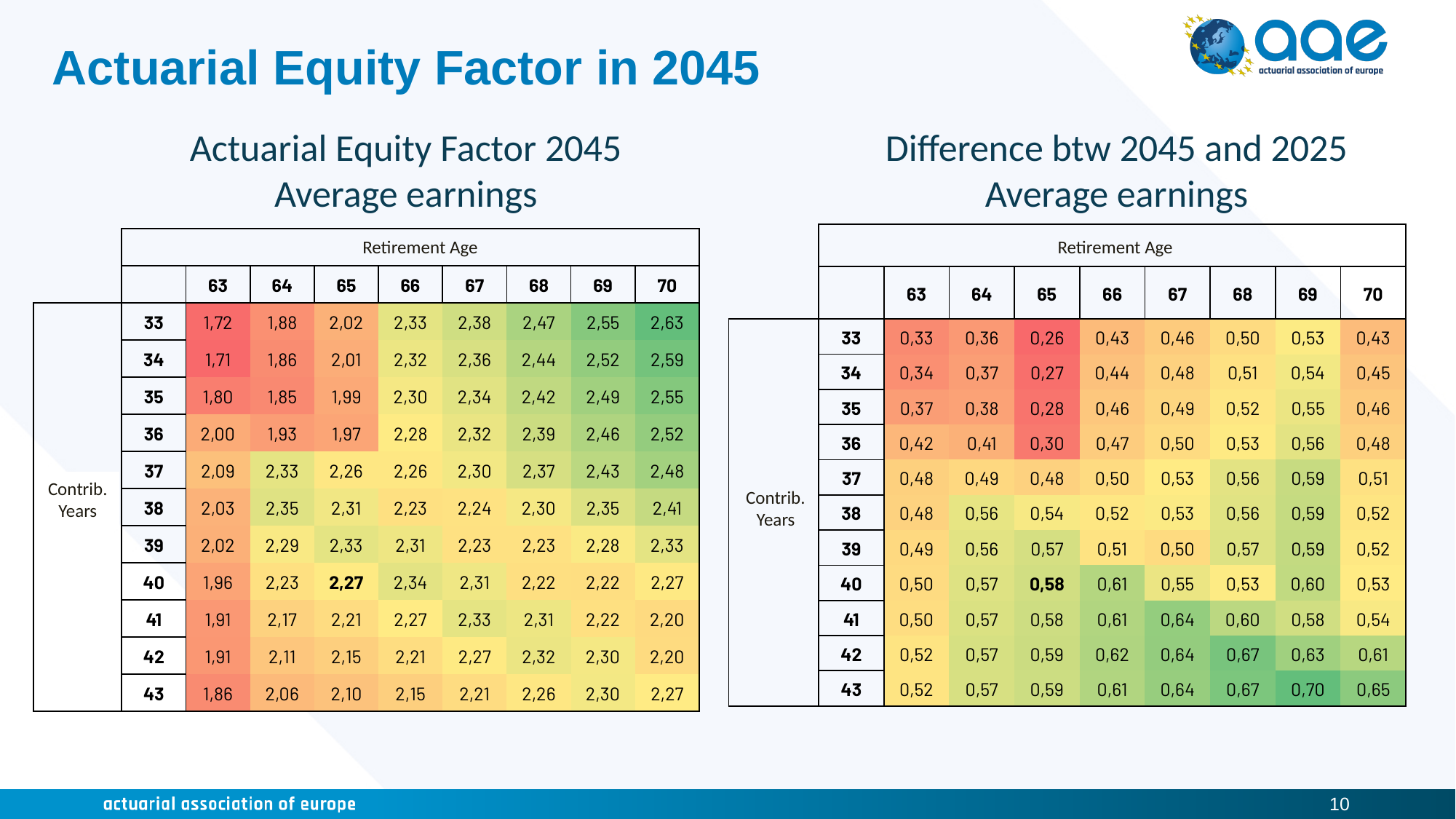

# Actuarial Equity Factor in 2045
Actuarial Equity Factor 2045
Average earnings
Difference btw 2045 and 2025
Average earnings
|  | Edad de jubilación |  |  |  |  |  |  |  |  |
| --- | --- | --- | --- | --- | --- | --- | --- | --- | --- |
|  |  | 63 | 64 | 65 | 66 | 67 | 68 | 69 | 70 |
| Años cotizados | 33 | 0,33 | 0,36 | 0,26 | 0,43 | 0,46 | 0,50 | 0,53 | 0,43 |
|  | 34 | 0,34 | 0,37 | 0,27 | 0,44 | 0,48 | 0,51 | 0,54 | 0,45 |
|  | 35 | 0,37 | 0,38 | 0,28 | 0,46 | 0,49 | 0,52 | 0,55 | 0,46 |
|  | 36 | 0,42 | 0,41 | 0,30 | 0,47 | 0,50 | 0,53 | 0,56 | 0,48 |
|  | 37 | 0,48 | 0,49 | 0,48 | 0,50 | 0,53 | 0,56 | 0,59 | 0,51 |
|  | 38 | 0,48 | 0,56 | 0,54 | 0,52 | 0,53 | 0,56 | 0,59 | 0,52 |
|  | 39 | 0,49 | 0,56 | 0,57 | 0,51 | 0,50 | 0,57 | 0,59 | 0,52 |
|  | 40 | 0,50 | 0,57 | 0,58 | 0,61 | 0,55 | 0,53 | 0,60 | 0,53 |
|  | 41 | 0,50 | 0,57 | 0,58 | 0,61 | 0,64 | 0,60 | 0,58 | 0,54 |
|  | 42 | 0,52 | 0,57 | 0,59 | 0,62 | 0,64 | 0,67 | 0,63 | 0,61 |
|  | 43 | 0,52 | 0,57 | 0,59 | 0,61 | 0,64 | 0,67 | 0,70 | 0,65 |
|  | Edad de jubilación |  |  |  |  |  |  |  |  |
| --- | --- | --- | --- | --- | --- | --- | --- | --- | --- |
|  |  | 63 | 64 | 65 | 66 | 67 | 68 | 69 | 70 |
| Años cotizados | 33 | 1,72 | 1,88 | 2,02 | 2,33 | 2,38 | 2,47 | 2,55 | 2,63 |
|  | 34 | 1,71 | 1,86 | 2,01 | 2,32 | 2,36 | 2,44 | 2,52 | 2,59 |
|  | 35 | 1,80 | 1,85 | 1,99 | 2,30 | 2,34 | 2,42 | 2,49 | 2,55 |
|  | 36 | 2,00 | 1,93 | 1,97 | 2,28 | 2,32 | 2,39 | 2,46 | 2,52 |
|  | 37 | 2,09 | 2,33 | 2,26 | 2,26 | 2,30 | 2,37 | 2,43 | 2,48 |
|  | 38 | 2,03 | 2,35 | 2,31 | 2,23 | 2,24 | 2,30 | 2,35 | 2,41 |
|  | 39 | 2,02 | 2,29 | 2,33 | 2,31 | 2,23 | 2,23 | 2,28 | 2,33 |
|  | 40 | 1,96 | 2,23 | 2,27 | 2,34 | 2,31 | 2,22 | 2,22 | 2,27 |
|  | 41 | 1,91 | 2,17 | 2,21 | 2,27 | 2,33 | 2,31 | 2,22 | 2,20 |
|  | 42 | 1,91 | 2,11 | 2,15 | 2,21 | 2,27 | 2,32 | 2,30 | 2,20 |
|  | 43 | 1,86 | 2,06 | 2,10 | 2,15 | 2,21 | 2,26 | 2,30 | 2,27 |
Retirement Age
Retirement Age
Contrib. Years
Contrib. Years
10